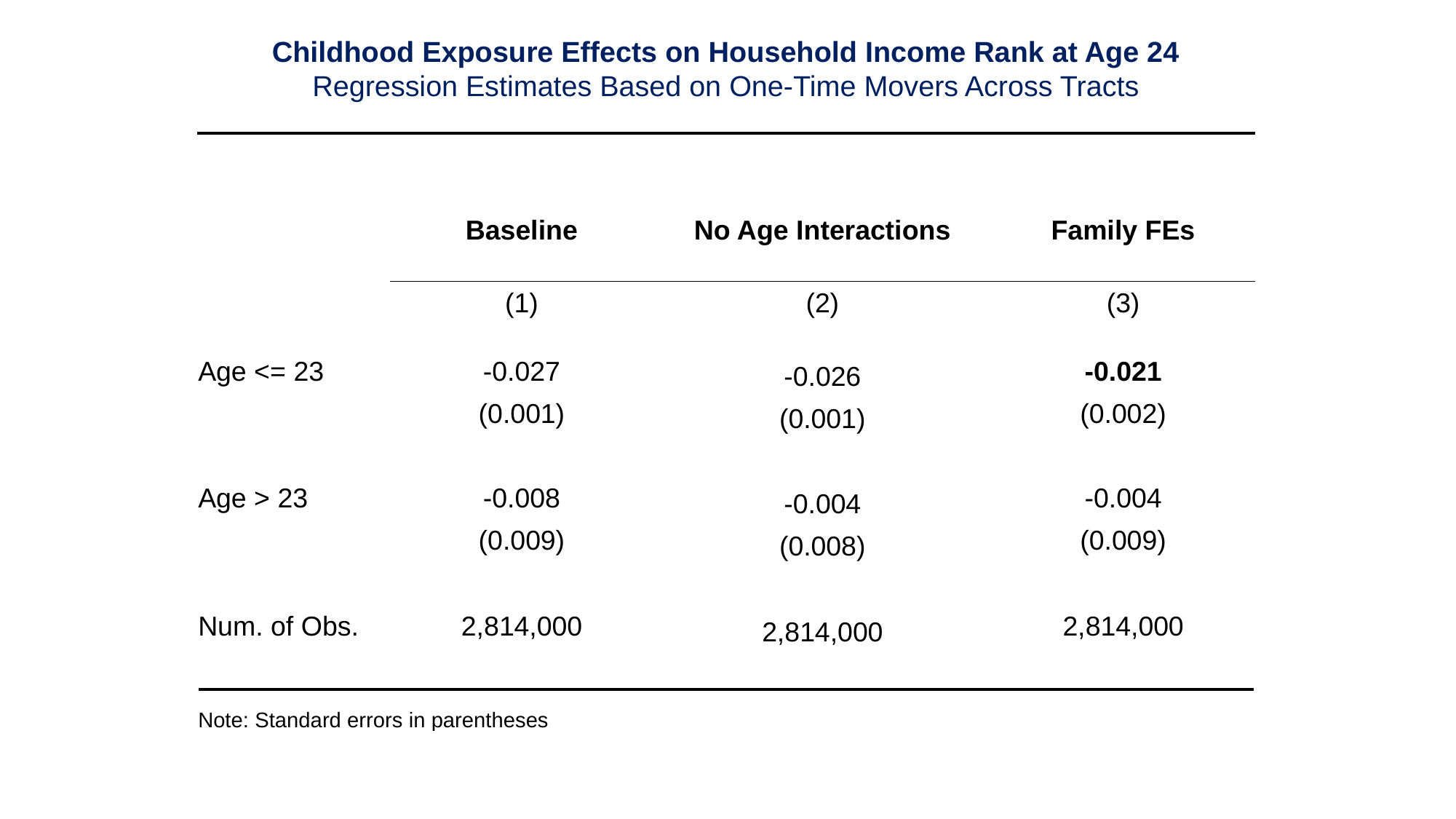

Childhood Exposure Effects on Household Income Rank at Age 24
Regression Estimates Based on One-Time Movers Across Tracts
|  |  |  |  |
| --- | --- | --- | --- |
|  |  |  |  |
|  | Baseline | No Age Interactions | Family FEs |
|  |  |  |  |
|  | (1) | (2) | (3) |
|  |  |  |  |
| Age <= 23 | -0.027 | -0.026 | -0.021 |
|  | (0.001) | (0.001) | (0.002) |
|  |  |  |  |
| Age > 23 | -0.008 | -0.004 | -0.004 |
|  | (0.009) | (0.008) | (0.009) |
|  |  |  |  |
| Num. of Obs. | 2,814,000 | 2,814,000 | 2,814,000 |
|  |  |  |  |
| Note: Standard errors in parentheses |  |  |  |